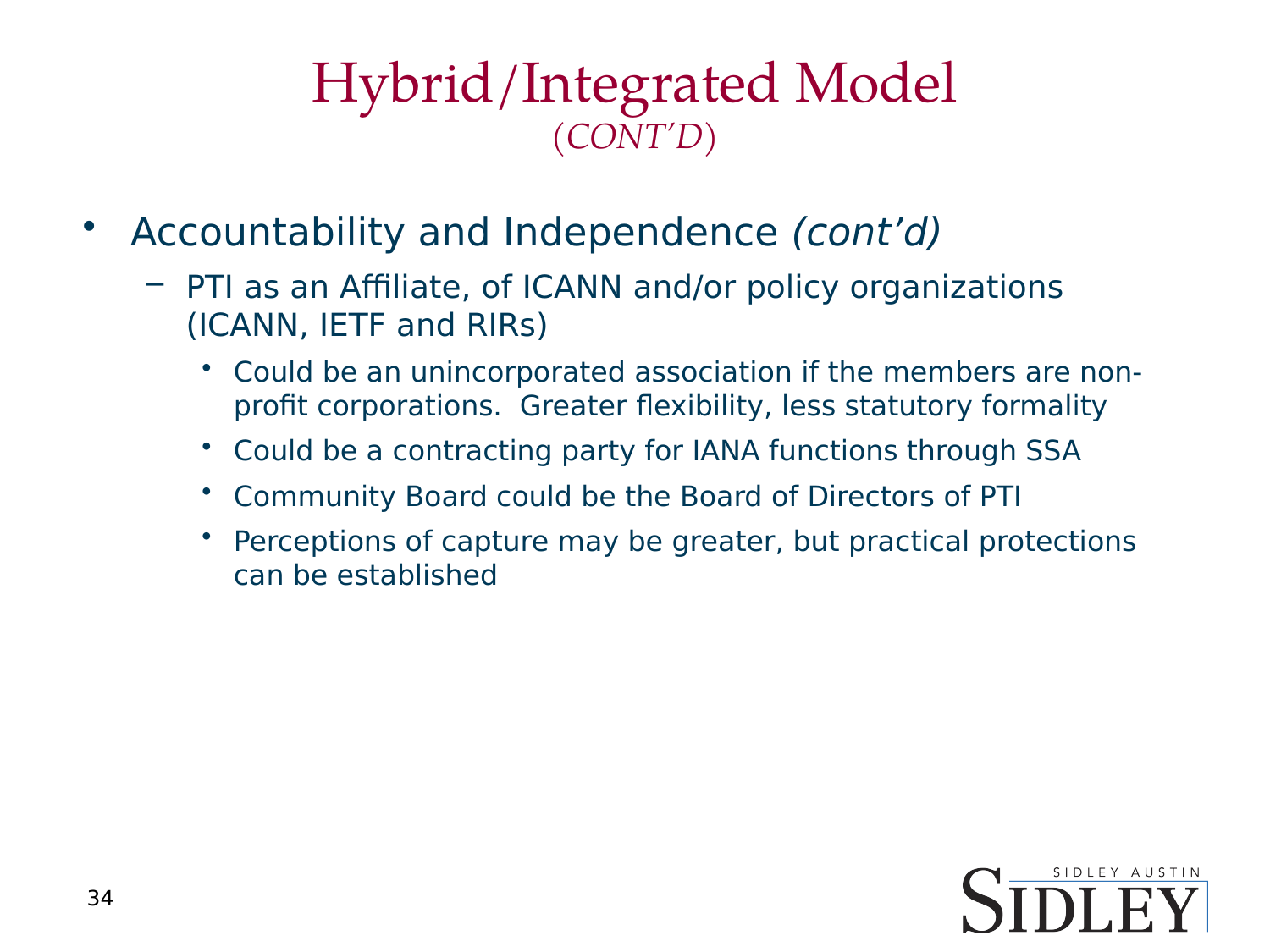

# Hybrid/Integrated Model (CONT’D)
Accountability and Independence (cont’d)
PTI as an Affiliate, of ICANN and/or policy organizations (ICANN, IETF and RIRs)
Could be an unincorporated association if the members are non-profit corporations.  Greater flexibility, less statutory formality
Could be a contracting party for IANA functions through SSA
Community Board could be the Board of Directors of PTI
Perceptions of capture may be greater, but practical protections can be established

34